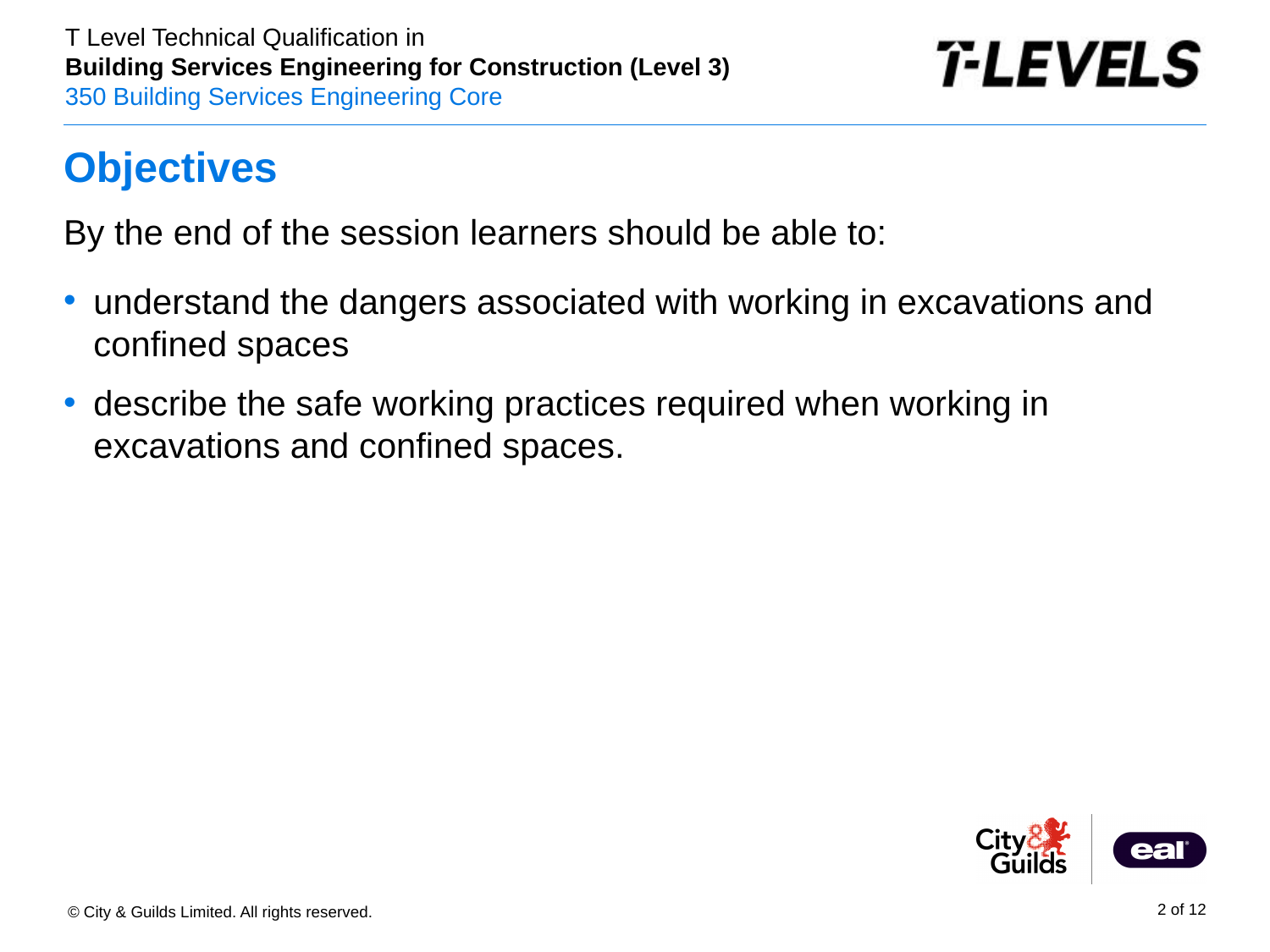

# Objectives
By the end of the session learners should be able to:
understand the dangers associated with working in excavations and confined spaces
describe the safe working practices required when working in excavations and confined spaces.